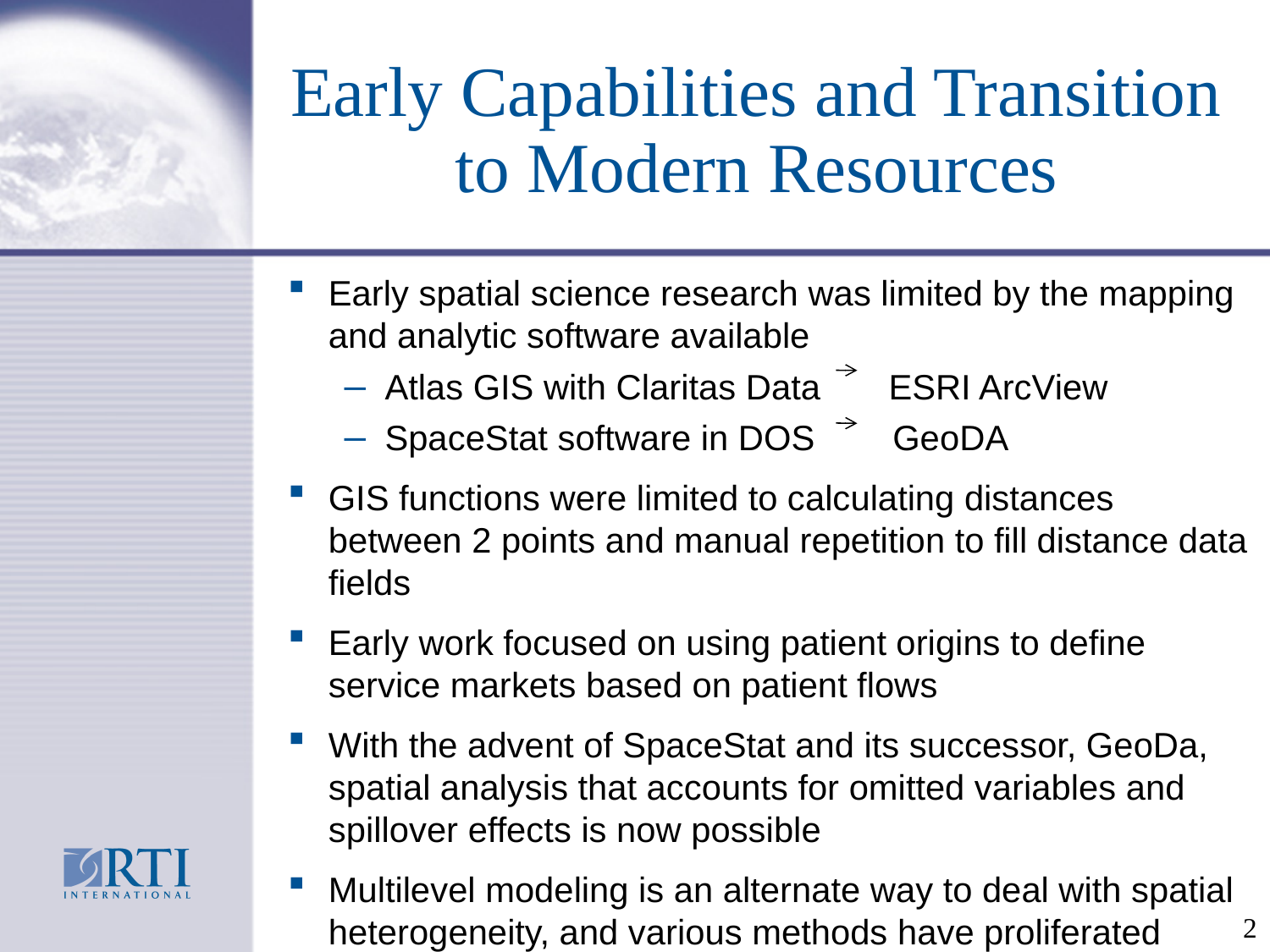

# Early Capabilities and Transition to Modern Resources
Early spatial science research was limited by the mapping and analytic software available
Atlas GIS with Claritas Data       ESRI ArcView
SpaceStat software in DOS        GeoDA
GIS functions were limited to calculating distances between 2 points and manual repetition to fill distance data fields
Early work focused on using patient origins to define service markets based on patient flows
With the advent of SpaceStat and its successor, GeoDa, spatial analysis that accounts for omitted variables and spillover effects is now possible
Multilevel modeling is an alternate way to deal with spatial heterogeneity, and various methods have proliferated
2